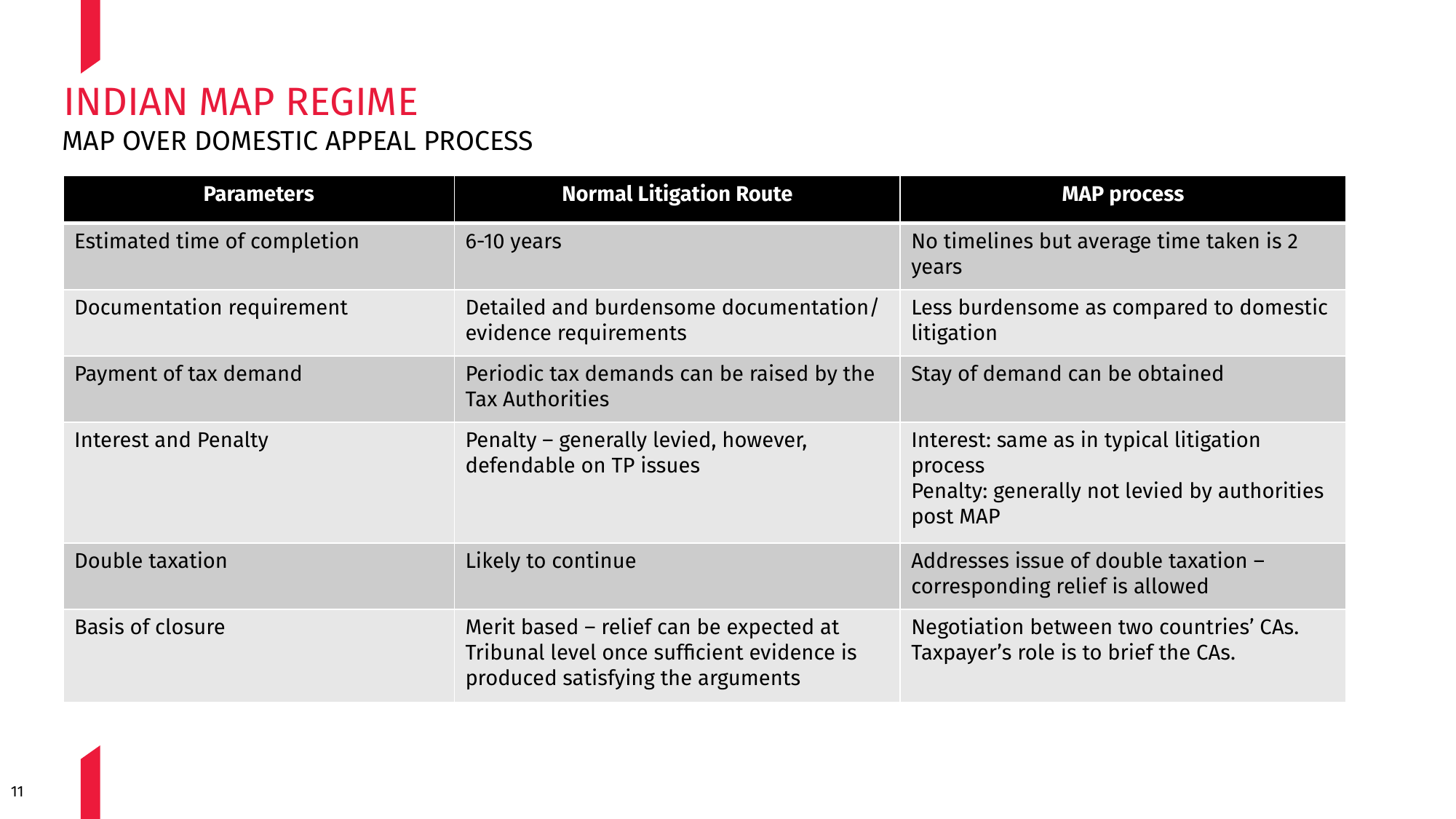

# INDIAN MAP REGIME
MAP OVER DOMESTIC APPEAL PROCESS
| Parameters | Normal Litigation Route | MAP process |
| --- | --- | --- |
| Estimated time of completion | 6-10 years | No timelines but average time taken is 2 years |
| Documentation requirement | Detailed and burdensome documentation/ evidence requirements | Less burdensome as compared to domestic litigation |
| Payment of tax demand | Periodic tax demands can be raised by the Tax Authorities | Stay of demand can be obtained |
| Interest and Penalty | Penalty – generally levied, however, defendable on TP issues | Interest: same as in typical litigation process Penalty: generally not levied by authorities post MAP |
| Double taxation | Likely to continue | Addresses issue of double taxation – corresponding relief is allowed |
| Basis of closure | Merit based – relief can be expected at Tribunal level once sufficient evidence is produced satisfying the arguments | Negotiation between two countries’ CAs. Taxpayer’s role is to brief the CAs. |
11